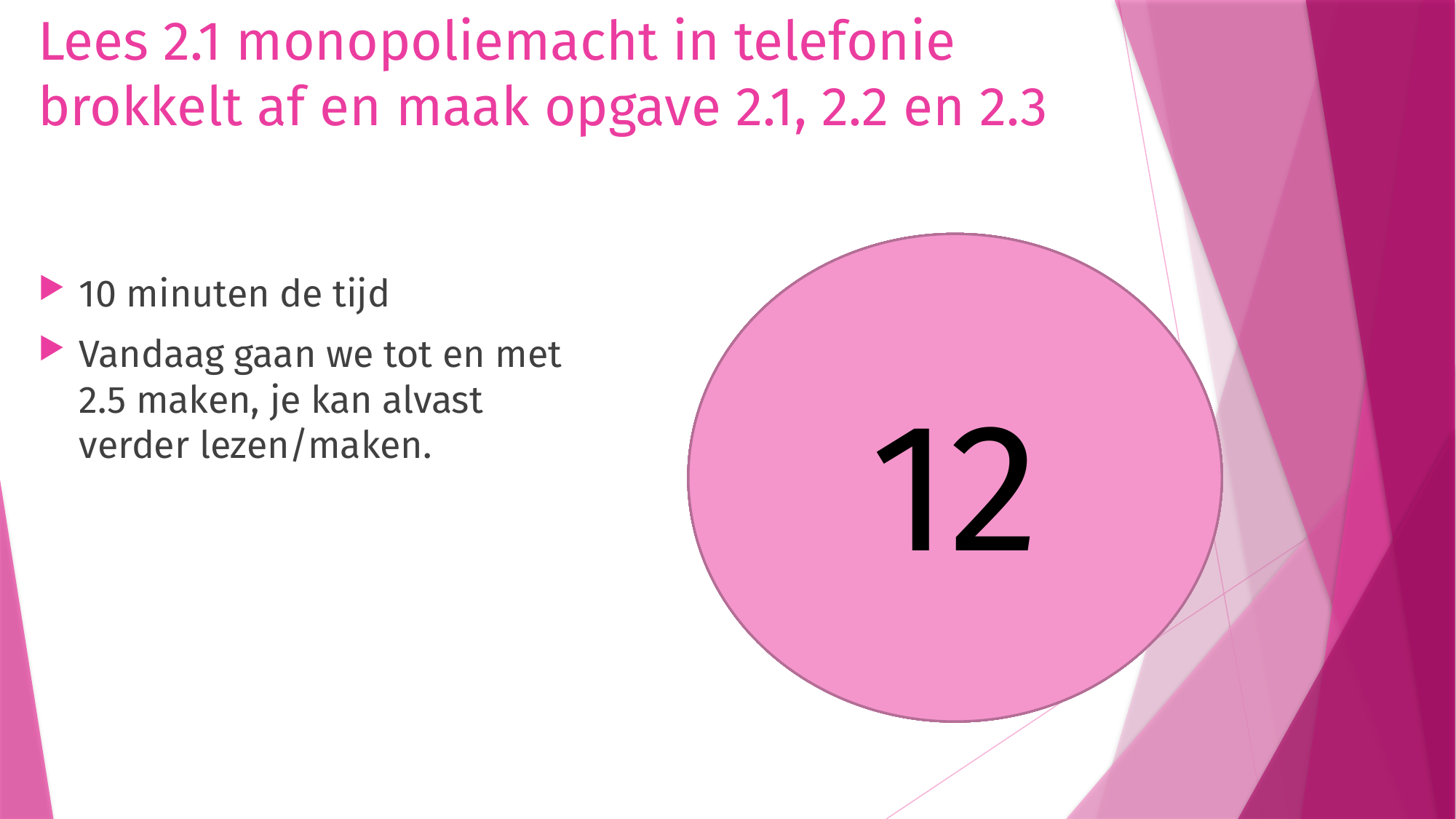

# Lees 2.1 monopoliemacht in telefonie brokkelt af en maak opgave 2.1, 2.2 en 2.3

10 minuten de tijd
Vandaag gaan we tot en met 2.5 maken, je kan alvast verder lezen/maken.

12
11
10
8
9
5
6
7
4
3
1
2